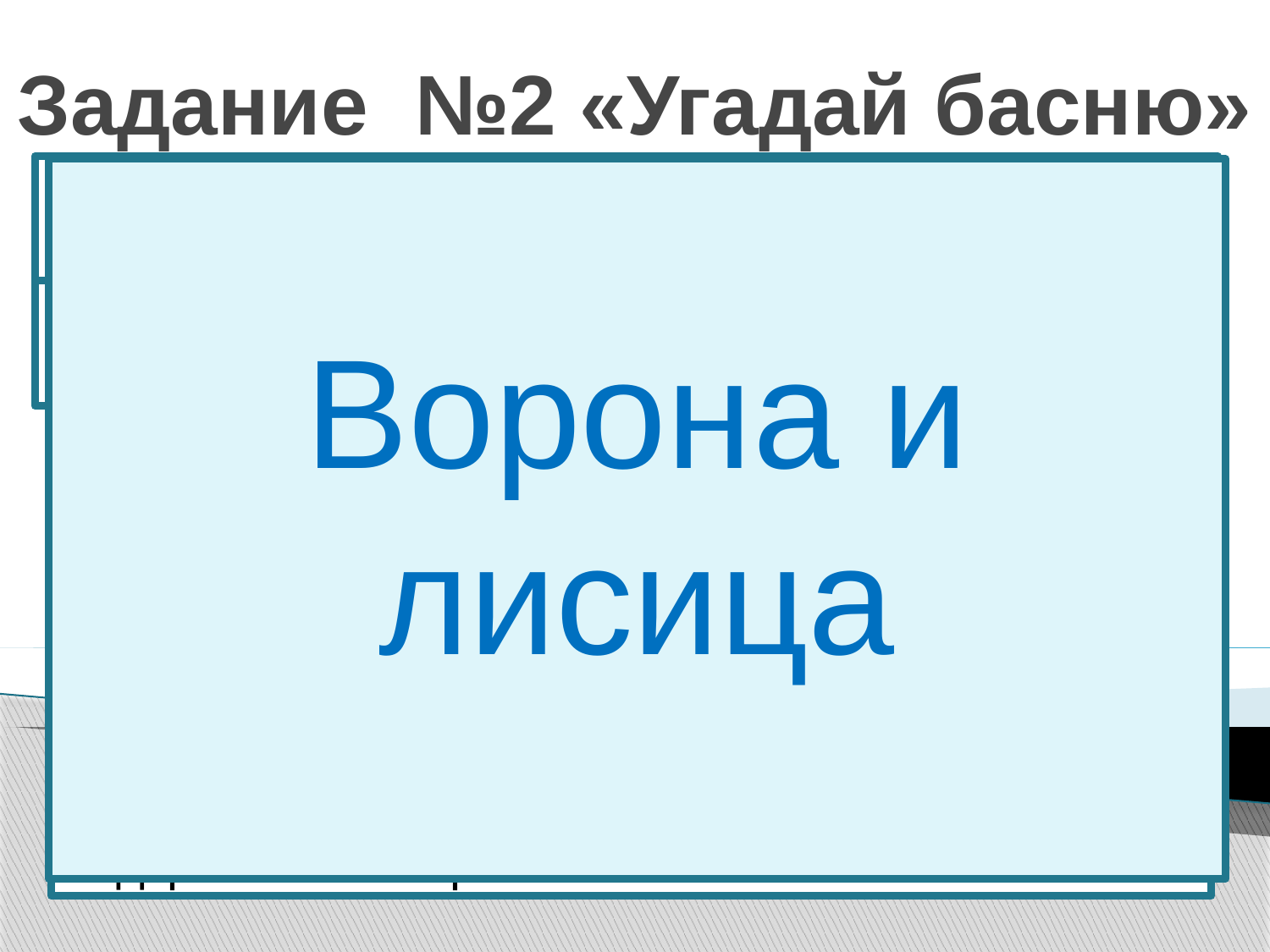

# Задание  №2 «Угадай басню»
5. В месте дислокации одного героя оказался, к сожалению, и второй.
Ворона и лисица

4. Дело происходило в лесной зоне.
3. Первый слишком высоко оценивал себя.
2. Чем не замедлил воспользоваться второй.
1. В результате первому не удалось подкрепиться сыром